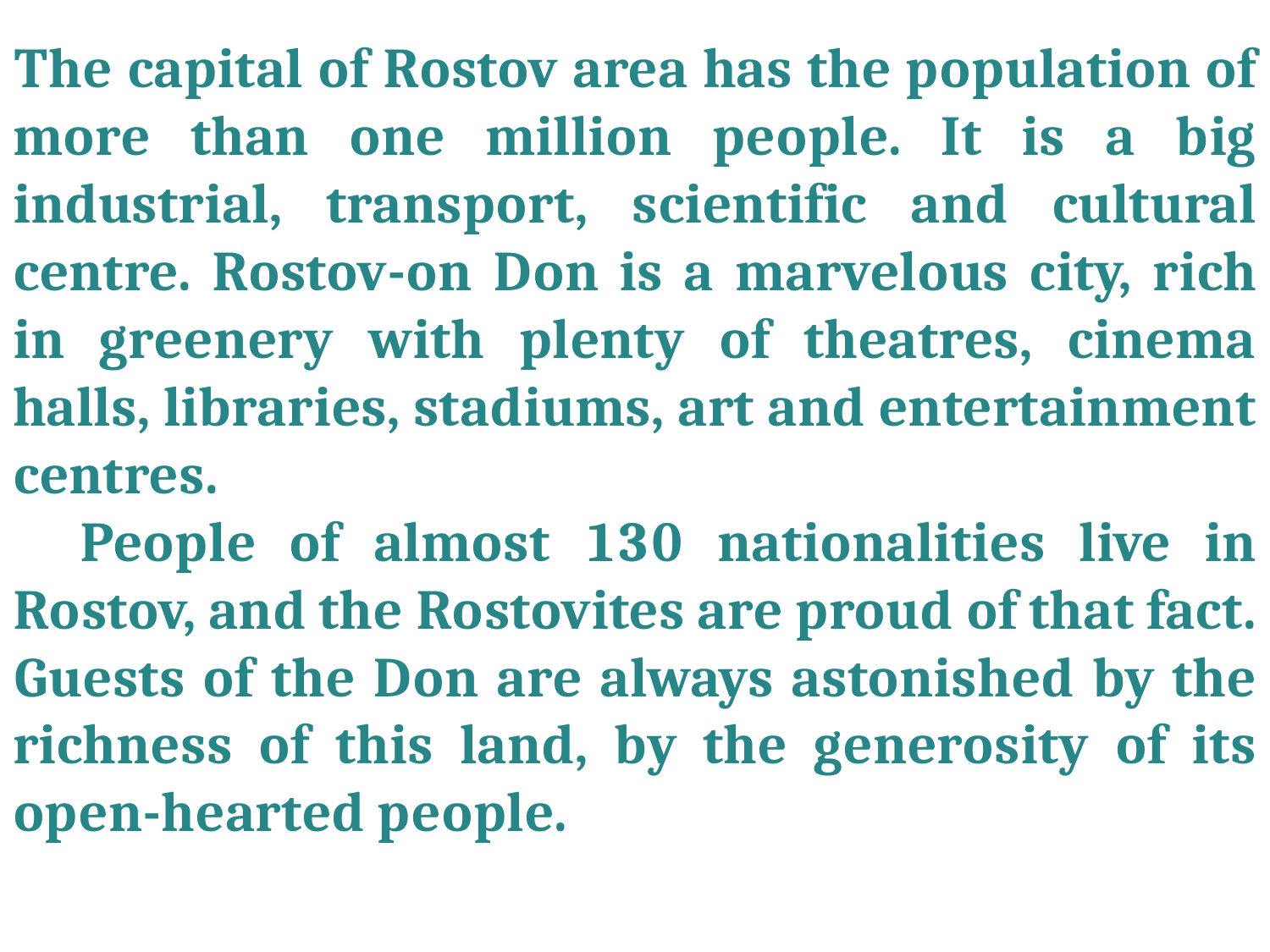

The capital of Rostov area has the population of more than one million people. It is a big industrial, transport, scientific and cultural centre. Rostov-on Don is a marvelous city, rich in greenery with plenty of theatres, cinema halls, libraries, stadiums, art and entertainment centres.
  People of almost 130 nationalities live in Rostov, and the Rostovites are proud of that fact. Guests of the Don are always astonished by the richness of this land, by the generosity of its open-hearted people.